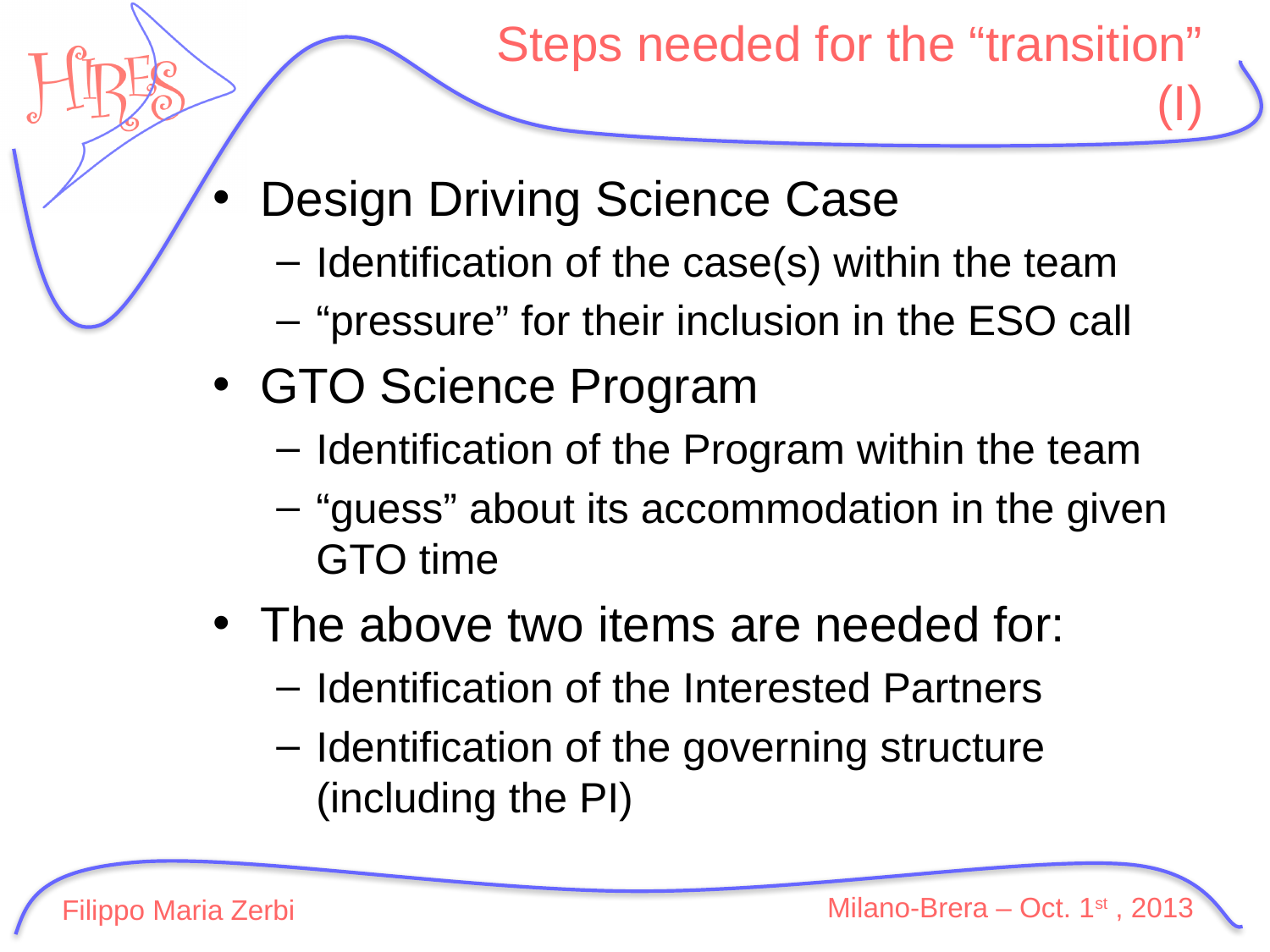

# Steps needed for the “transition” (I)
Design Driving Science Case
Identification of the case(s) within the team
“pressure” for their inclusion in the ESO call
GTO Science Program
Identification of the Program within the team
“guess” about its accommodation in the given GTO time
The above two items are needed for:
Identification of the Interested Partners
Identification of the governing structure (including the PI)